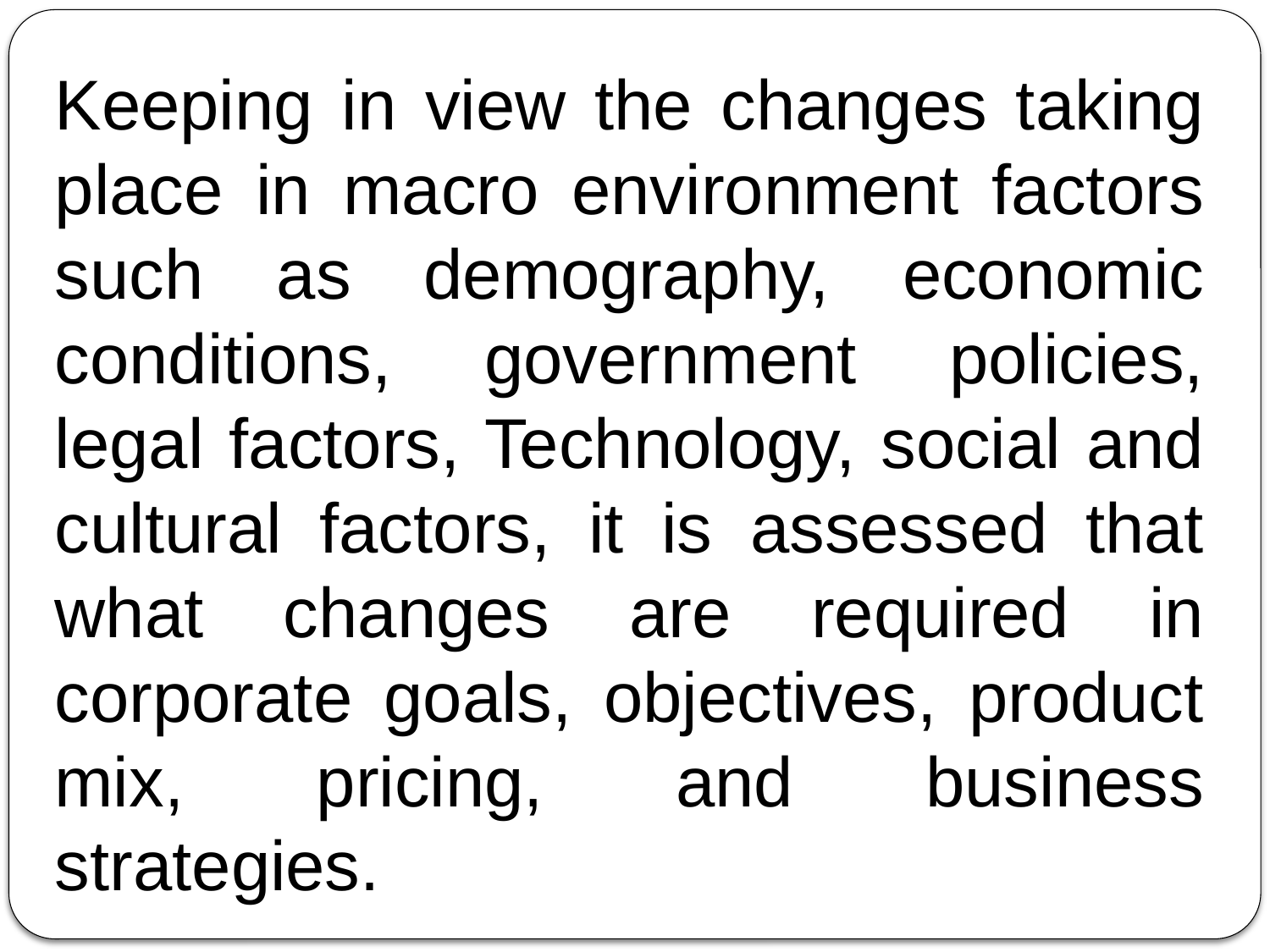

Keeping in view the changes taking place in macro environment factors such as demography, economic conditions, government policies, legal factors, Technology, social and cultural factors, it is assessed that what changes are required in corporate goals, objectives, product mix, pricing, and business strategies.